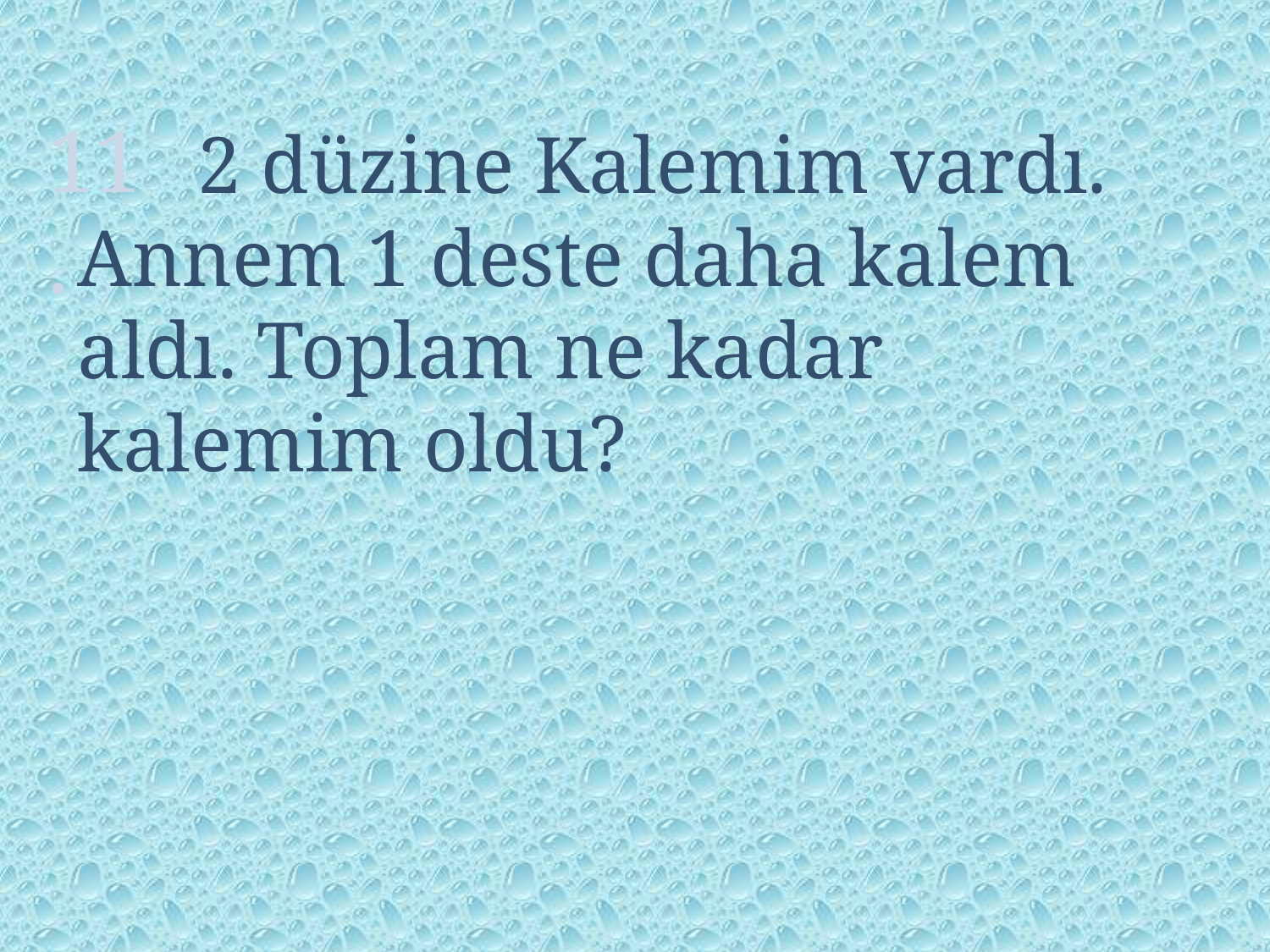

11.

      2 düzine Kalemim vardı. Annem 1 deste daha kalem aldı. Toplam ne kadar kalemim oldu?